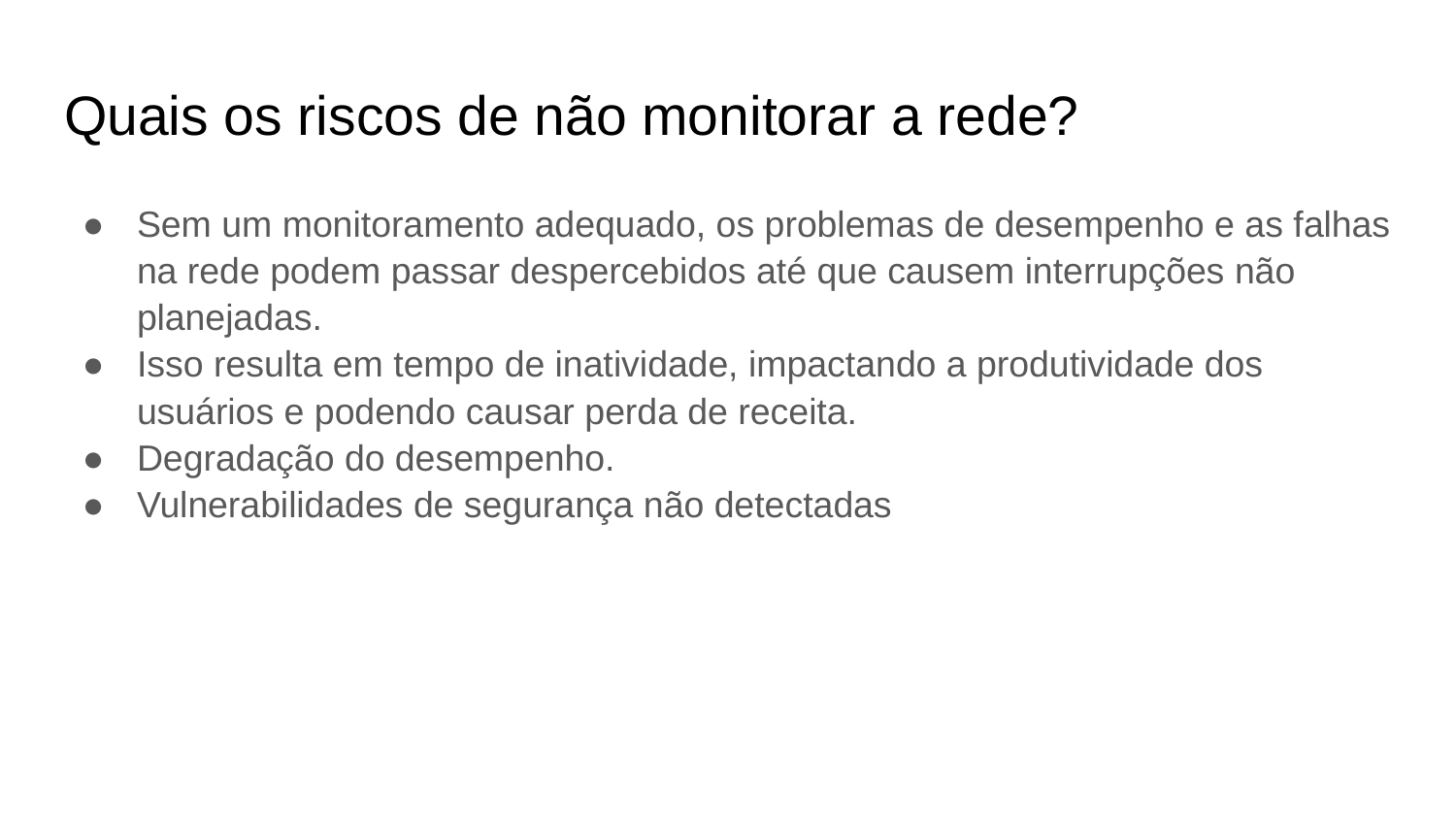

# Quais os riscos de não monitorar a rede?
Sem um monitoramento adequado, os problemas de desempenho e as falhas na rede podem passar despercebidos até que causem interrupções não planejadas.
Isso resulta em tempo de inatividade, impactando a produtividade dos usuários e podendo causar perda de receita.
Degradação do desempenho.
Vulnerabilidades de segurança não detectadas